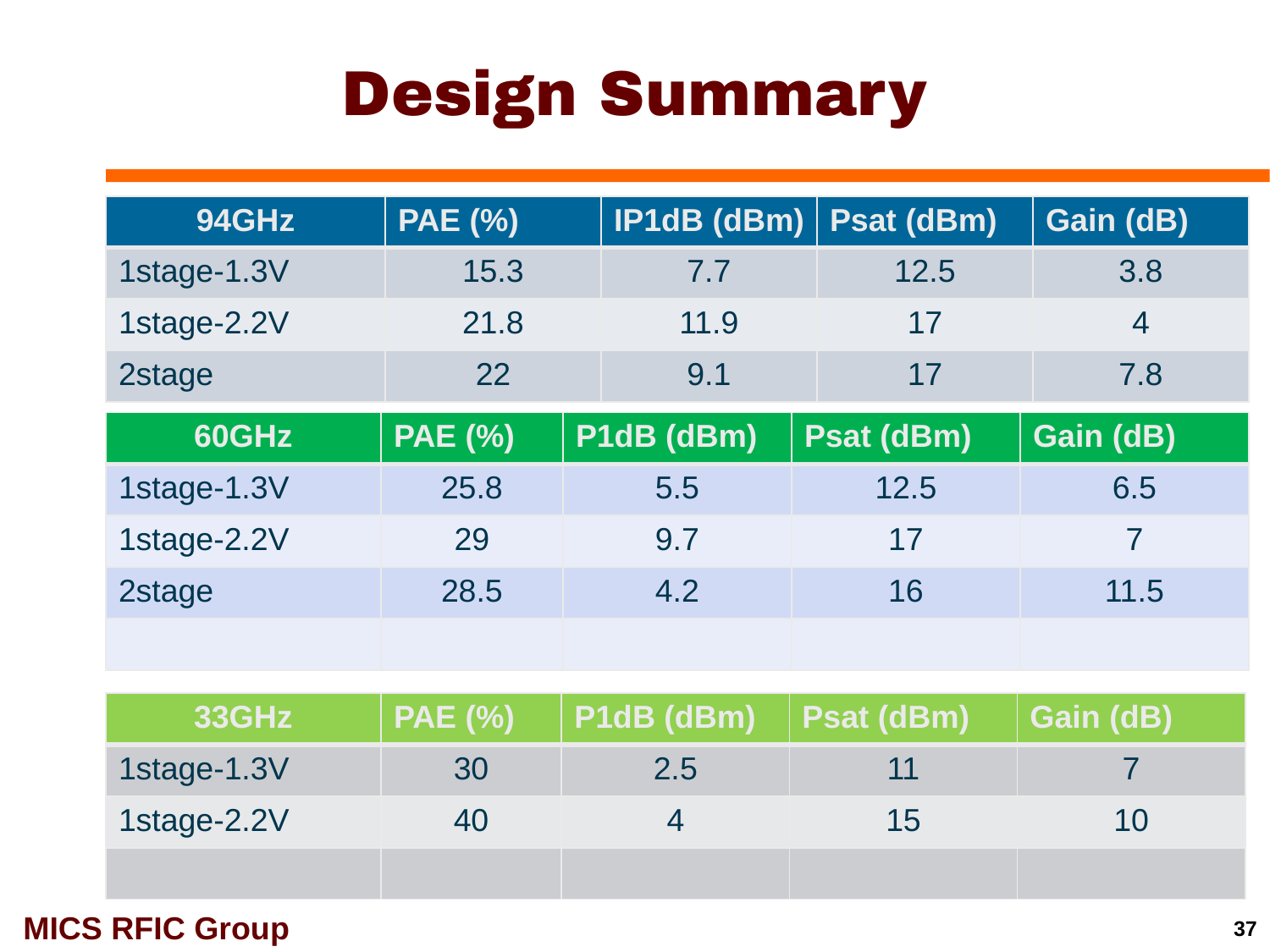

# Design Summary
| 94GHz | PAE (%) | IP1dB (dBm) | Psat (dBm) | Gain (dB) |
| --- | --- | --- | --- | --- |
| 1stage-1.3V | 15.3 | 7.7 | 12.5 | 3.8 |
| 1stage-2.2V | 21.8 | 11.9 | 17 | 4 |
| 2stage | 22 | 9.1 | 17 | 7.8 |
| 60GHz | PAE (%) | P1dB (dBm) | Psat (dBm) | Gain (dB) |
| --- | --- | --- | --- | --- |
| 1stage-1.3V | 25.8 | 5.5 | 12.5 | 6.5 |
| 1stage-2.2V | 29 | 9.7 | 17 | 7 |
| 2stage | 28.5 | 4.2 | 16 | 11.5 |
|  |  |  |  |  |
| 33GHz | PAE (%) | P1dB (dBm) | Psat (dBm) | Gain (dB) |
| --- | --- | --- | --- | --- |
| 1stage-1.3V | 30 | 2.5 | 11 | 7 |
| 1stage-2.2V | 40 | 4 | 15 | 10 |
|  |  |  |  |  |
37